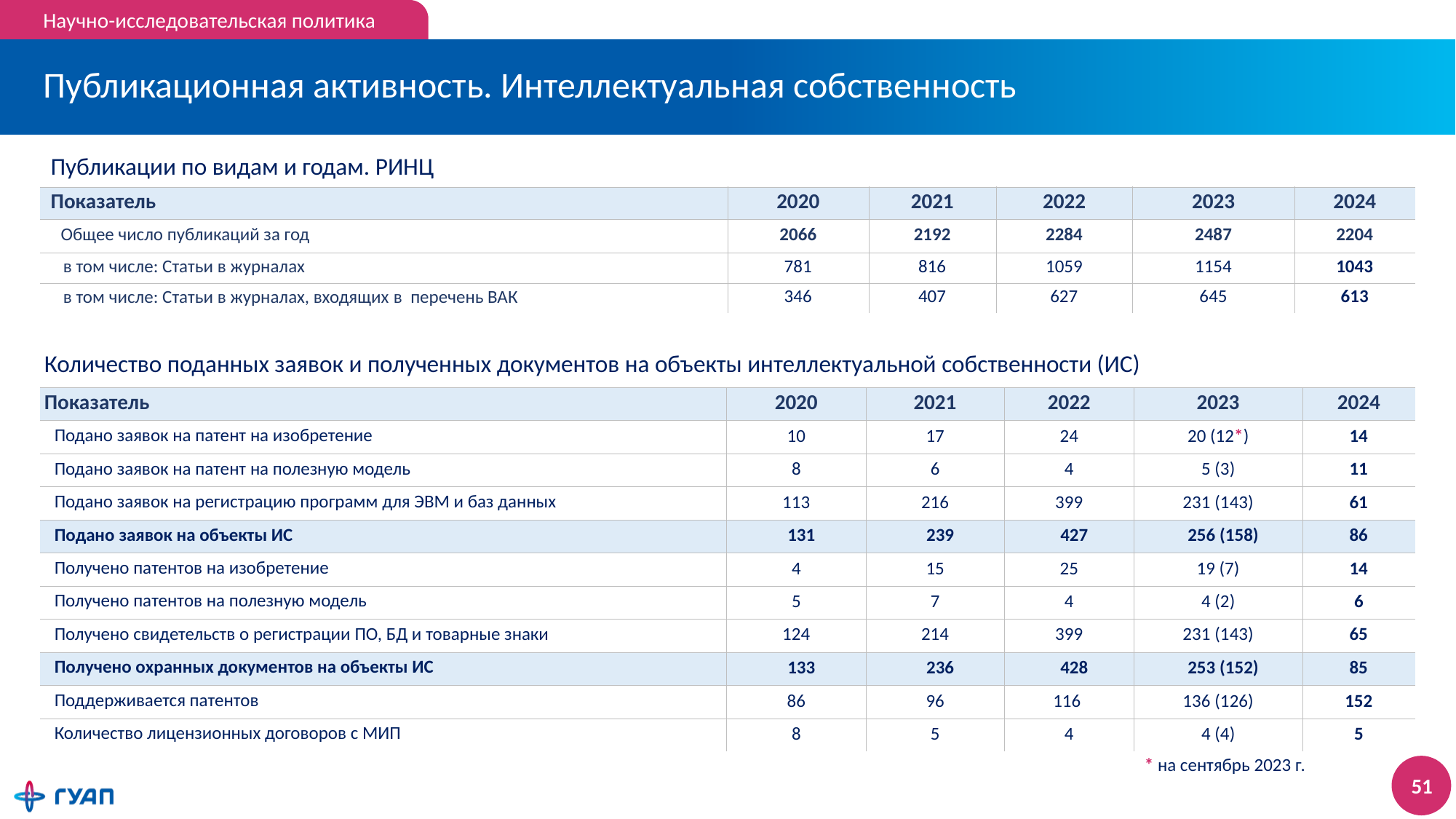

Научно-исследовательская политика

# Публикационная активность. Интеллектуальная собственность
| Публикации по видам и годам. РИНЦ |  |  |  |  |  |
| --- | --- | --- | --- | --- | --- |
| Показатель | 2020 | 2021 | 2022 | 2023 | 2024 |
| Общее число публикаций за год | 2066 | 2192 | 2284 | 2487 | 2204 |
| в том числе: Статьи в журналах | 781 | 816 | 1059 | 1154 | 1043 |
| в том числе: Статьи в журналах, входящих в перечень ВАК | 346 | 407 | 627 | 645 | 613 |
| Количество поданных заявок и полученных документов на объекты интеллектуальной собственности (ИС) |  |  |  |  |  |
| --- | --- | --- | --- | --- | --- |
| Показатель | 2020 | 2021 | 2022 | 2023 | 2024 |
| Подано заявок на патент на изобретение | 10 | 17 | 24 | 20 (12\*) | 14 |
| Подано заявок на патент на полезную модель | 8 | 6 | 4 | 5 (3) | 11 |
| Подано заявок на регистрацию программ для ЭВМ и баз данных | 113 | 216 | 399 | 231 (143) | 61 |
| Подано заявок на объекты ИС | 131 | 239 | 427 | 256 (158) | 86 |
| Получено патентов на изобретение | 4 | 15 | 25 | 19 (7) | 14 |
| Получено патентов на полезную модель | 5 | 7 | 4 | 4 (2) | 6 |
| Получено свидетельств о регистрации ПО, БД и товарные знаки | 124 | 214 | 399 | 231 (143) | 65 |
| Получено охранных документов на объекты ИС | 133 | 236 | 428 | 253 (152) | 85 |
| Поддерживается патентов | 86 | 96 | 116 | 136 (126) | 152 |
| Количество лицензионных договоров с МИП | 8 | 5 | 4 | 4 (4) | 5 |
* на сентябрь 2023 г.